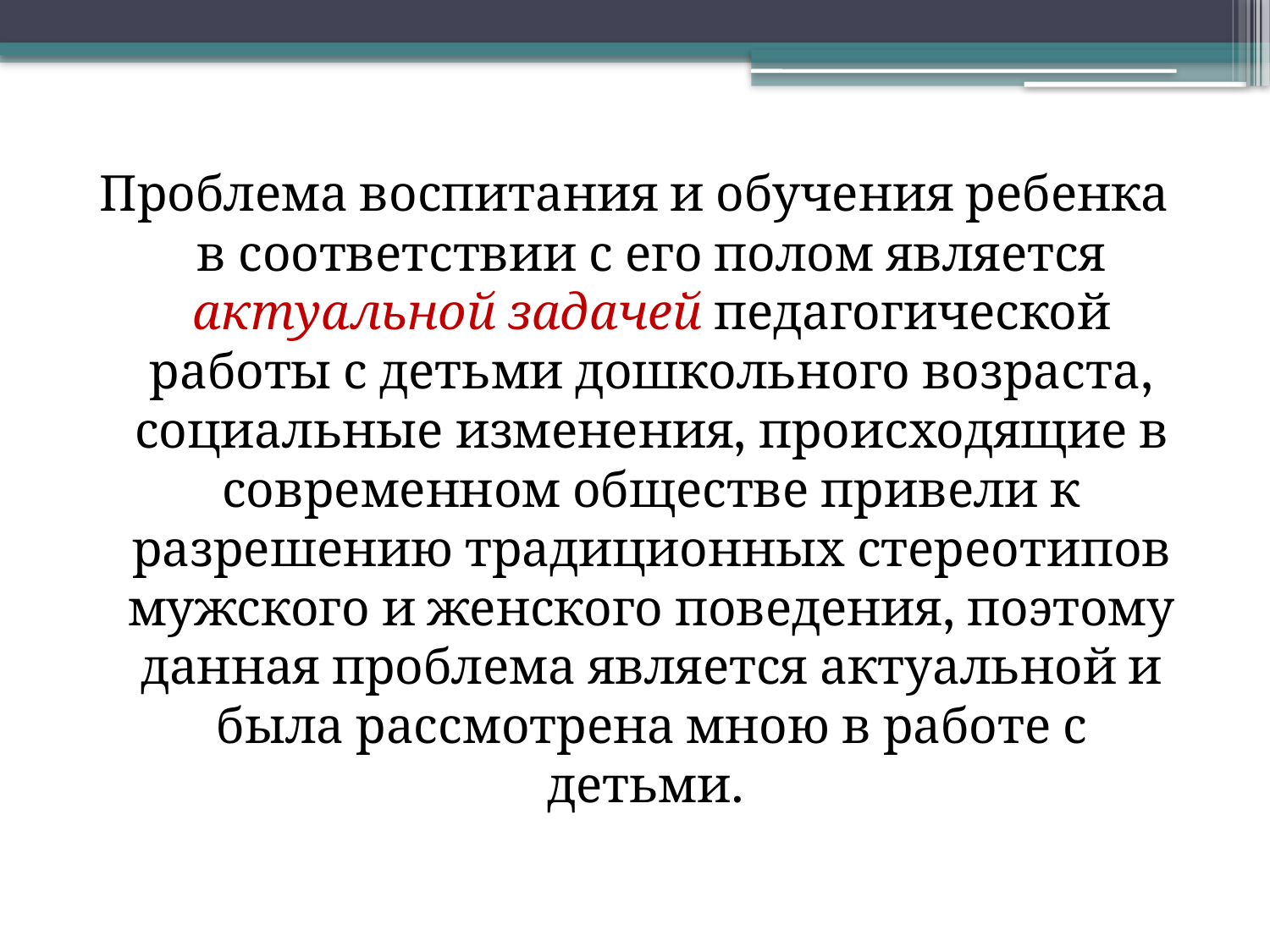

Проблема воспитания и обучения ребенка в соответствии с его полом является актуальной задачей педагогической работы с детьми дошкольного возраста, социальные изменения, происходящие в современном обществе привели к разрешению традиционных стереотипов мужского и женского поведения, поэтому данная проблема является актуальной и была рассмотрена мною в работе с детьми.
#